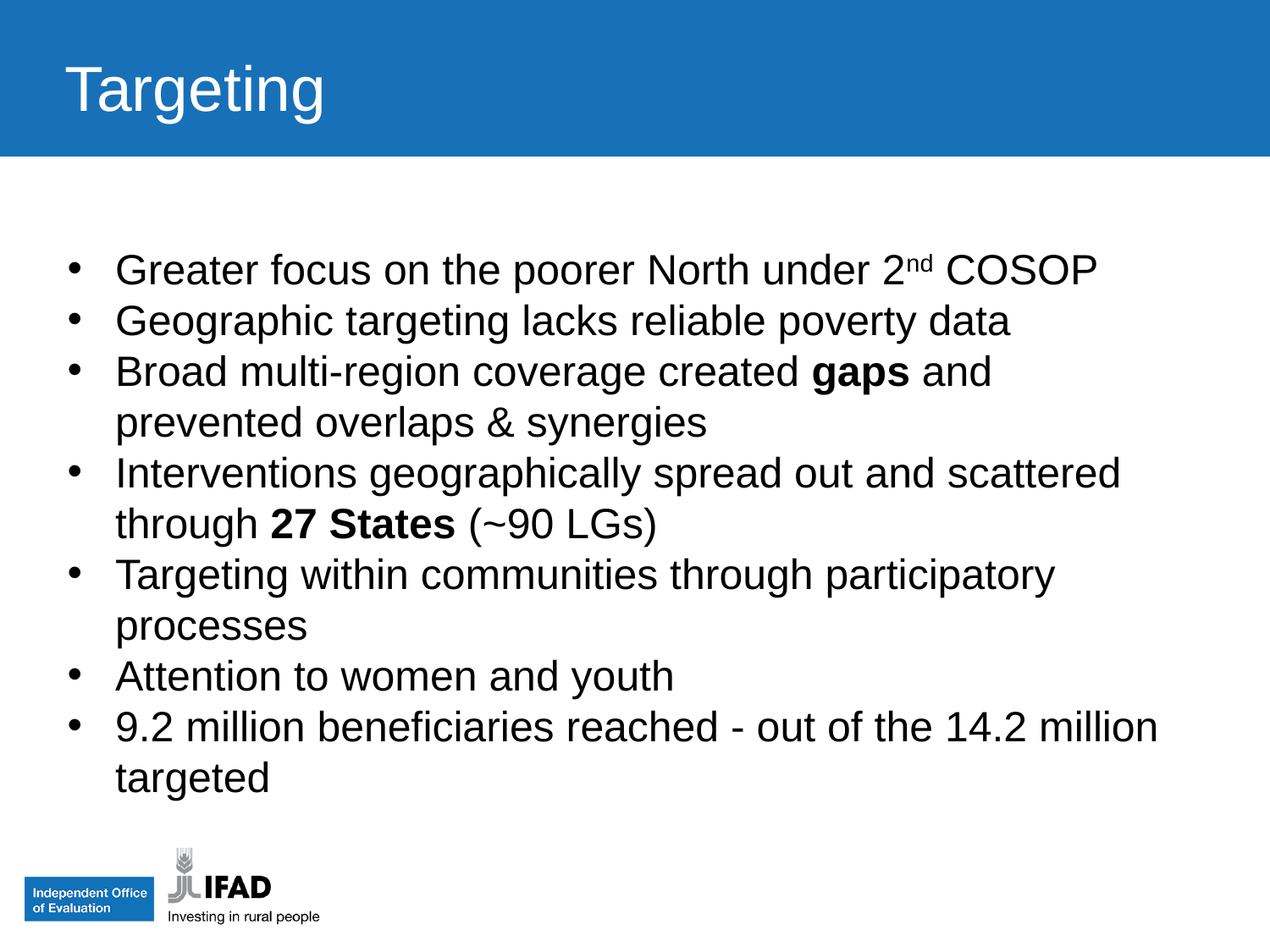

Targeting

Greater focus on the poorer North under 2nd COSOP
Geographic targeting lacks reliable poverty data
Broad multi-region coverage created gaps and prevented overlaps & synergies
Interventions geographically spread out and scattered through 27 States (~90 LGs)
Targeting within communities through participatory processes
Attention to women and youth
9.2 million beneficiaries reached - out of the 14.2 million targeted